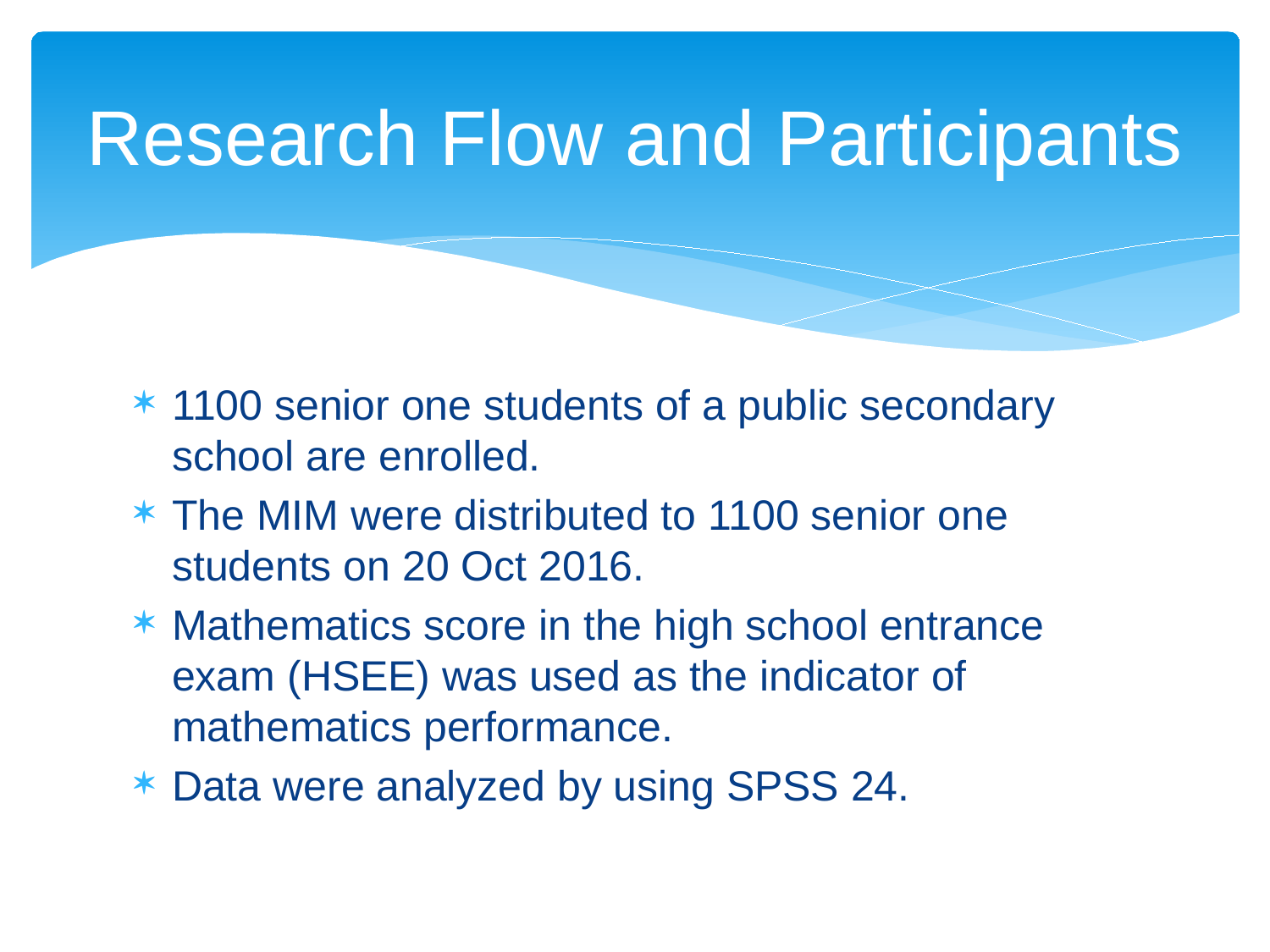

# Research Flow and Participants
1100 senior one students of a public secondary school are enrolled.
The MIM were distributed to 1100 senior one students on 20 Oct 2016.
Mathematics score in the high school entrance exam (HSEE) was used as the indicator of mathematics performance.
Data were analyzed by using SPSS 24.